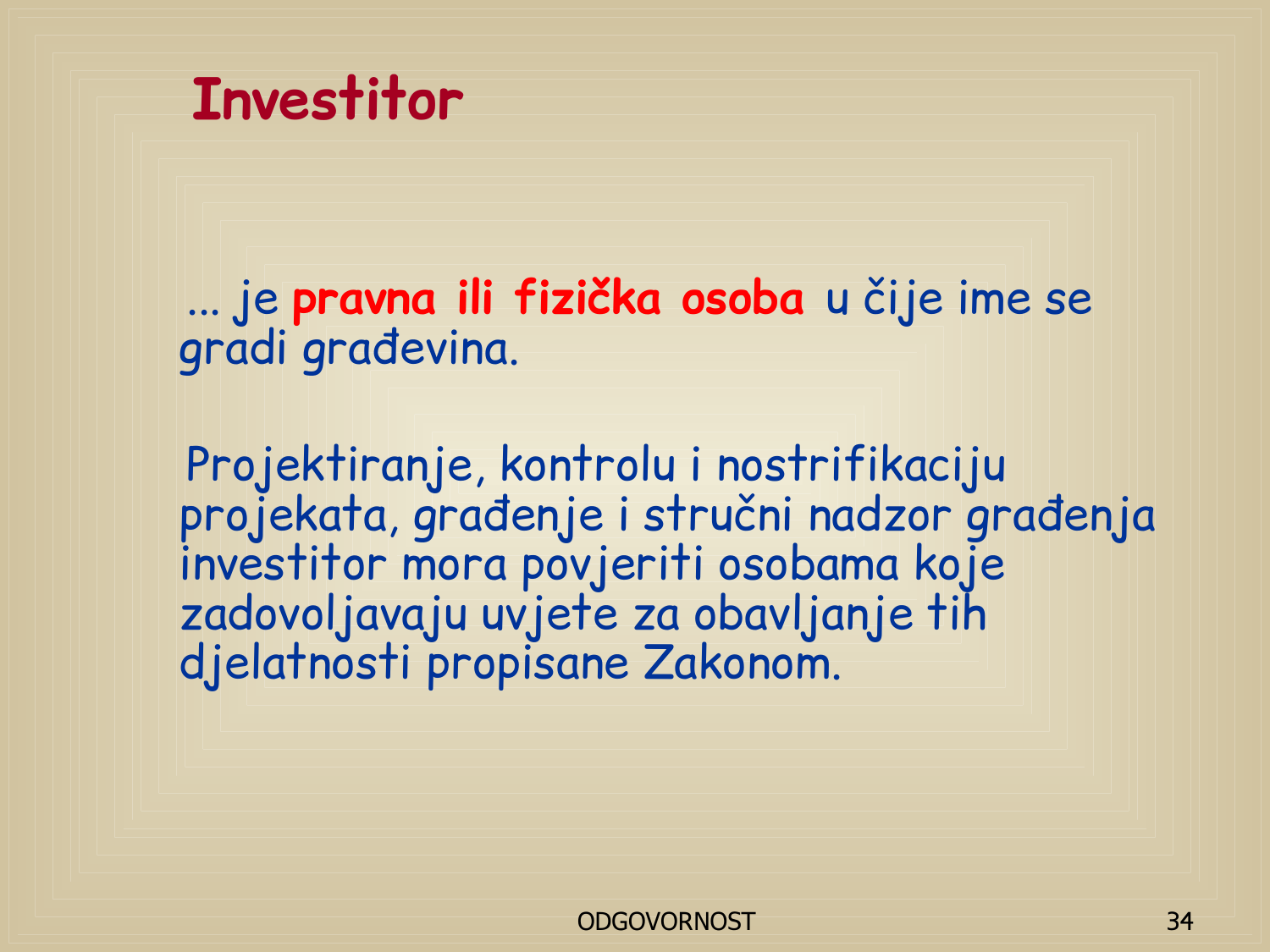

# Investitor
    ... je pravna ili fizička osoba u čije ime se gradi građevina.

    Projektiranje, kontrolu i nostrifikaciju projekata, građenje i stručni nadzor građenja investitor mora povjeriti osobama koje zadovoljavaju uvjete za obavljanje tih djelatnosti propisane Zakonom.
ODGOVORNOST
34